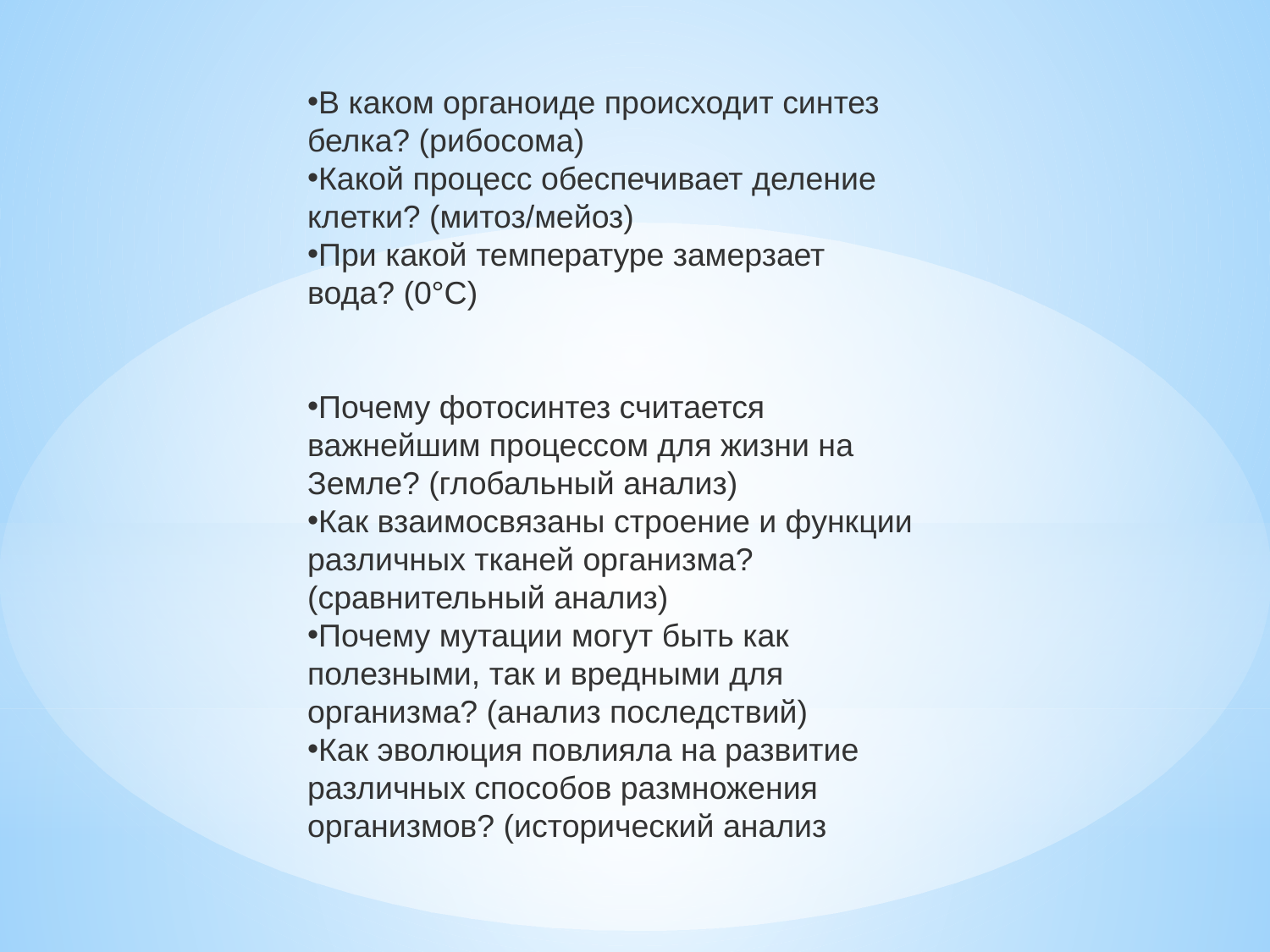

В каком органоиде происходит синтез белка? (рибосома)
Какой процесс обеспечивает деление клетки? (митоз/мейоз)
При какой температуре замерзает вода? (0°C)

Почему фотосинтез считается важнейшим процессом для жизни на Земле? (глобальный анализ)
Как взаимосвязаны строение и функции различных тканей организма? (сравнительный анализ)
Почему мутации могут быть как полезными, так и вредными для организма? (анализ последствий)
Как эволюция повлияла на развитие различных способов размножения организмов? (исторический анализ